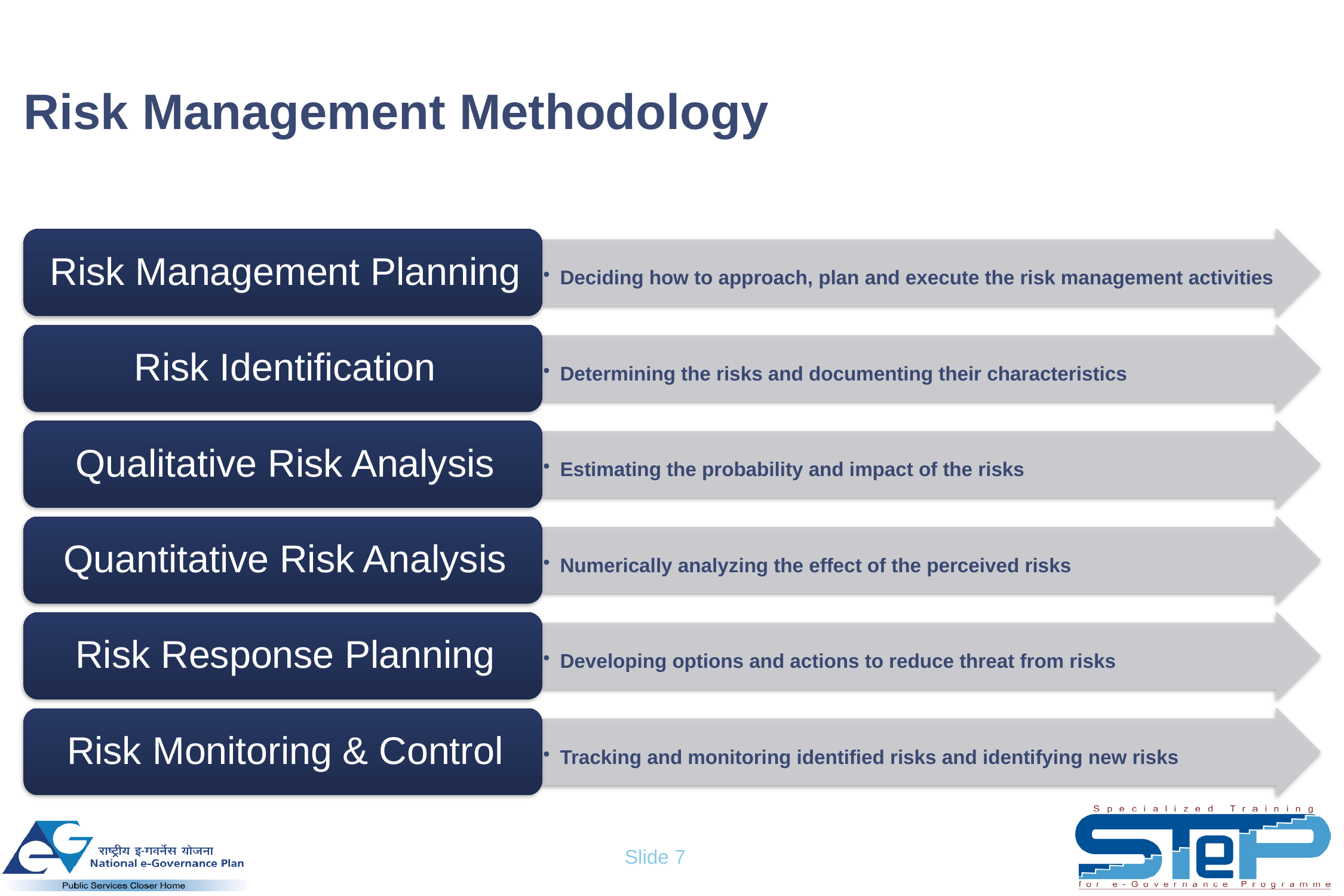

# Risk Management Methodology

Deciding how to approach, plan and execute the risk management activities
Risk Management Planning

Determining the risks and documenting their characteristics

Risk Identification

Estimating the probability and impact of the risks
Qualitative Risk Analysis

Numerically analyzing the effect of the perceived risks
Quantitative Risk Analysis

Developing options and actions to reduce threat from risks
Risk Response Planning

Tracking and monitoring identified risks and identifying new risks
Risk Monitoring & Control